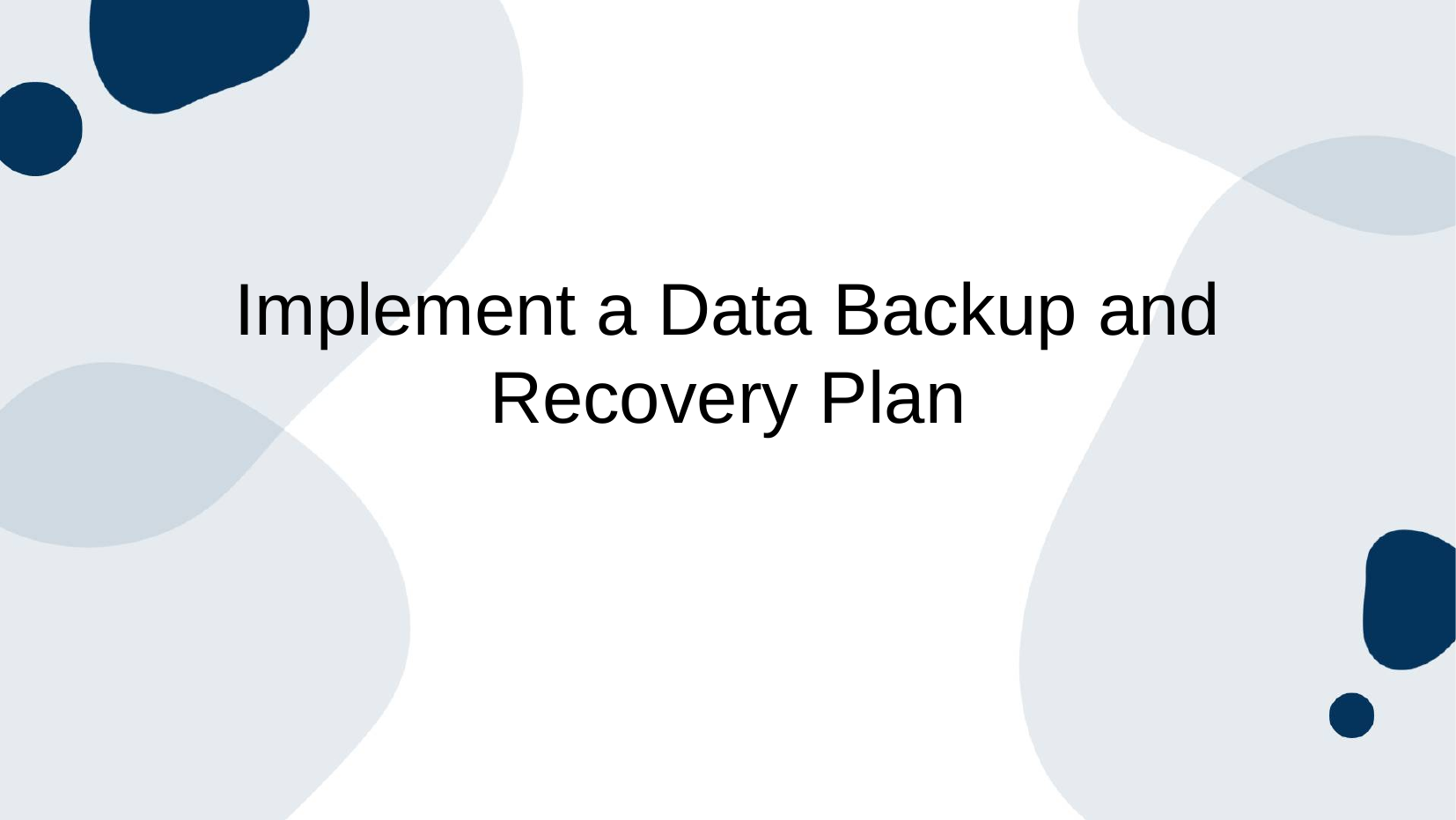

# Implement a Data Backup and Recovery Plan